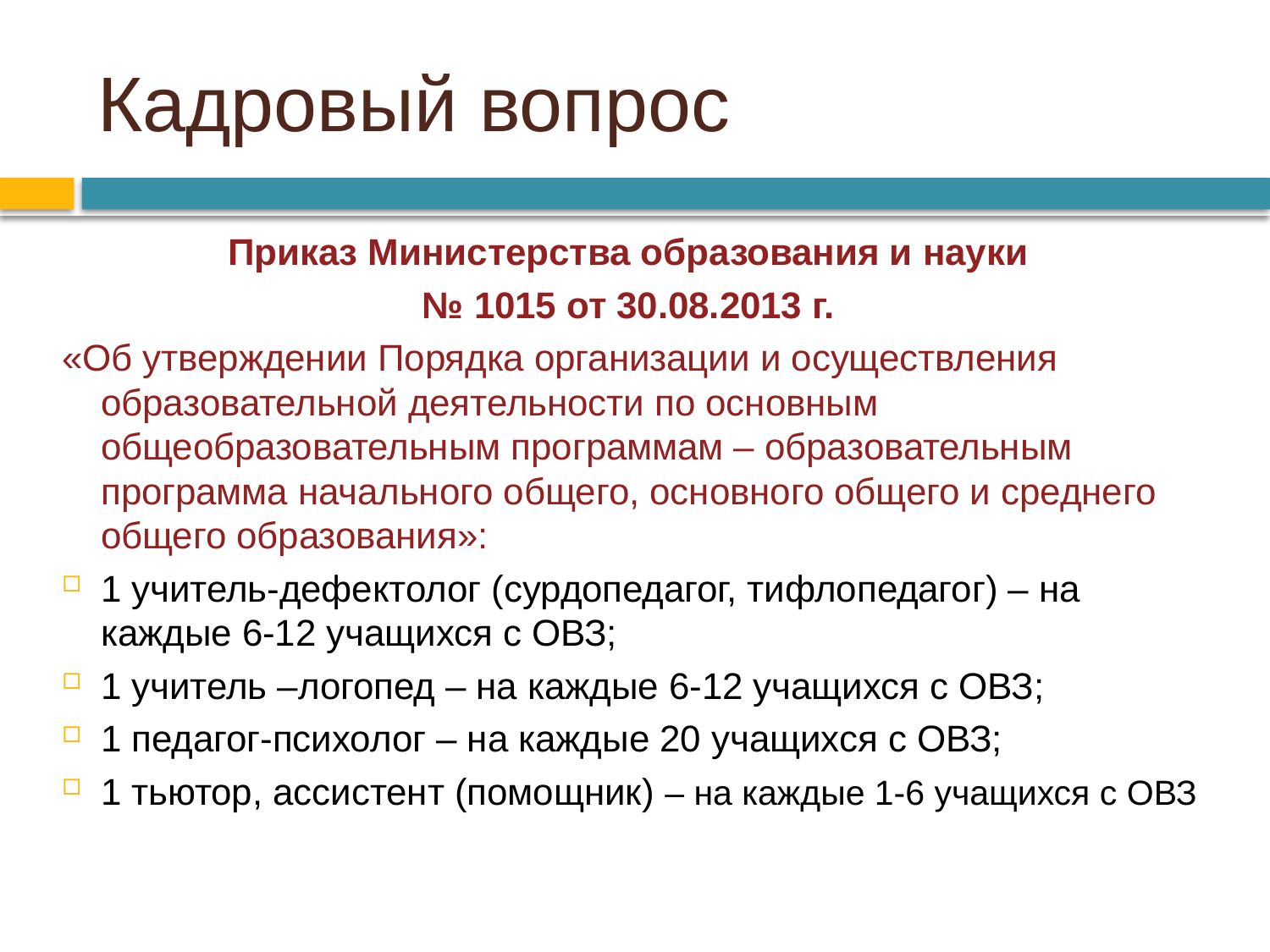

# Кадровый вопрос
Приказ Министерства образования и науки
№ 1015 от 30.08.2013 г.
«Об утверждении Порядка организации и осуществления образовательной деятельности по основным общеобразовательным программам – образовательным программа начального общего, основного общего и среднего общего образования»:
1 учитель-дефектолог (сурдопедагог, тифлопедагог) – на каждые 6-12 учащихся с ОВЗ;
1 учитель –логопед – на каждые 6-12 учащихся с ОВЗ;
1 педагог-психолог – на каждые 20 учащихся с ОВЗ;
1 тьютор, ассистент (помощник) – на каждые 1-6 учащихся с ОВЗ